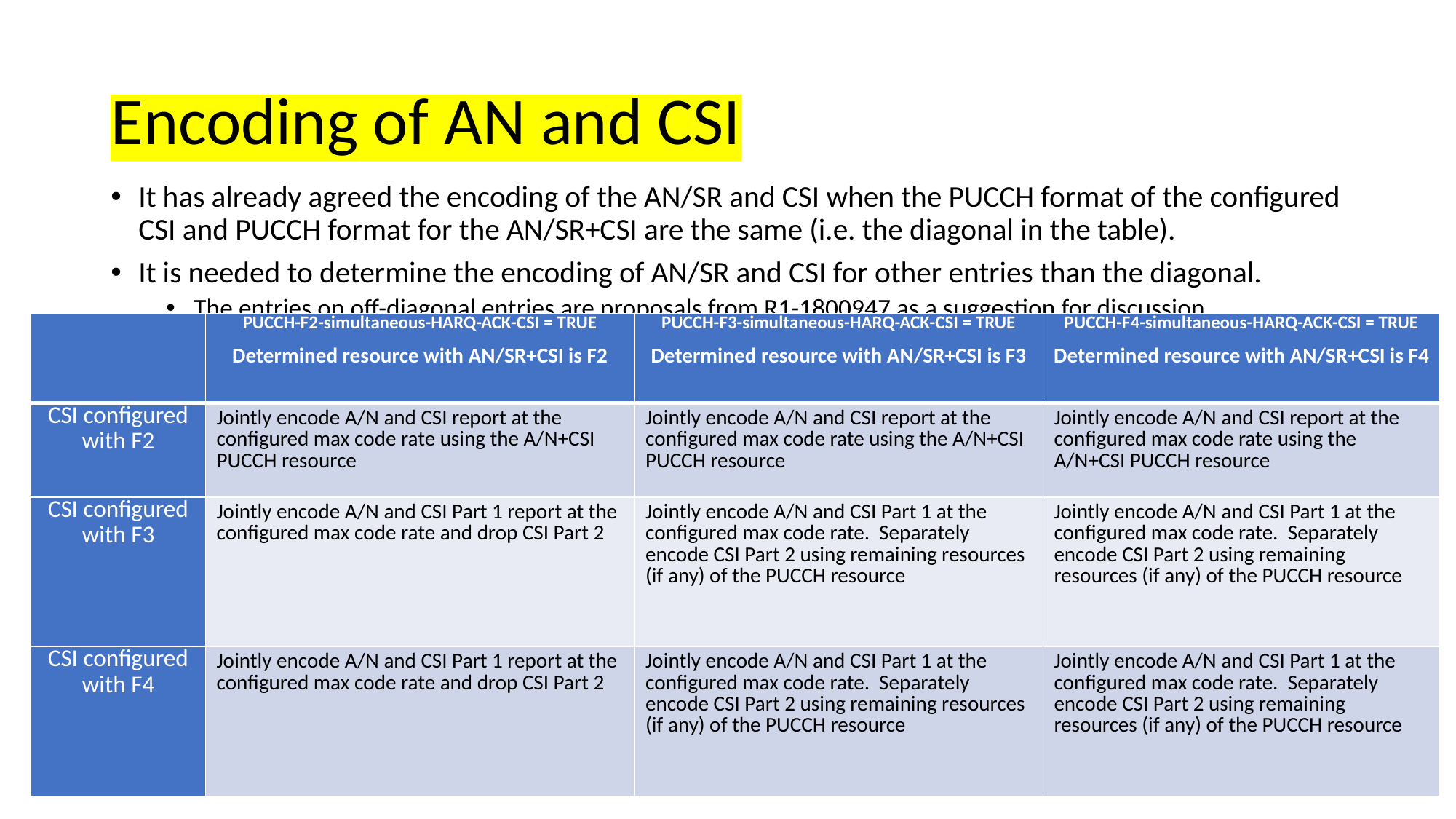

# Encoding of AN and CSI
It has already agreed the encoding of the AN/SR and CSI when the PUCCH format of the configured CSI and PUCCH format for the AN/SR+CSI are the same (i.e. the diagonal in the table).
It is needed to determine the encoding of AN/SR and CSI for other entries than the diagonal.
The entries on off-diagonal entries are proposals from R1-1800947 as a suggestion for discussion.
|  | PUCCH-F2-simultaneous-HARQ-ACK-CSI = TRUE Determined resource with AN/SR+CSI is F2 | PUCCH-F3-simultaneous-HARQ-ACK-CSI = TRUE Determined resource with AN/SR+CSI is F3 | PUCCH-F4-simultaneous-HARQ-ACK-CSI = TRUE Determined resource with AN/SR+CSI is F4 |
| --- | --- | --- | --- |
| CSI configured with F2 | Jointly encode A/N and CSI report at the configured max code rate using the A/N+CSI PUCCH resource | Jointly encode A/N and CSI report at the configured max code rate using the A/N+CSI PUCCH resource | Jointly encode A/N and CSI report at the configured max code rate using the A/N+CSI PUCCH resource |
| CSI configured with F3 | Jointly encode A/N and CSI Part 1 report at the configured max code rate and drop CSI Part 2 | Jointly encode A/N and CSI Part 1 at the configured max code rate. Separately encode CSI Part 2 using remaining resources (if any) of the PUCCH resource | Jointly encode A/N and CSI Part 1 at the configured max code rate. Separately encode CSI Part 2 using remaining resources (if any) of the PUCCH resource |
| CSI configured with F4 | Jointly encode A/N and CSI Part 1 report at the configured max code rate and drop CSI Part 2 | Jointly encode A/N and CSI Part 1 at the configured max code rate. Separately encode CSI Part 2 using remaining resources (if any) of the PUCCH resource | Jointly encode A/N and CSI Part 1 at the configured max code rate. Separately encode CSI Part 2 using remaining resources (if any) of the PUCCH resource |